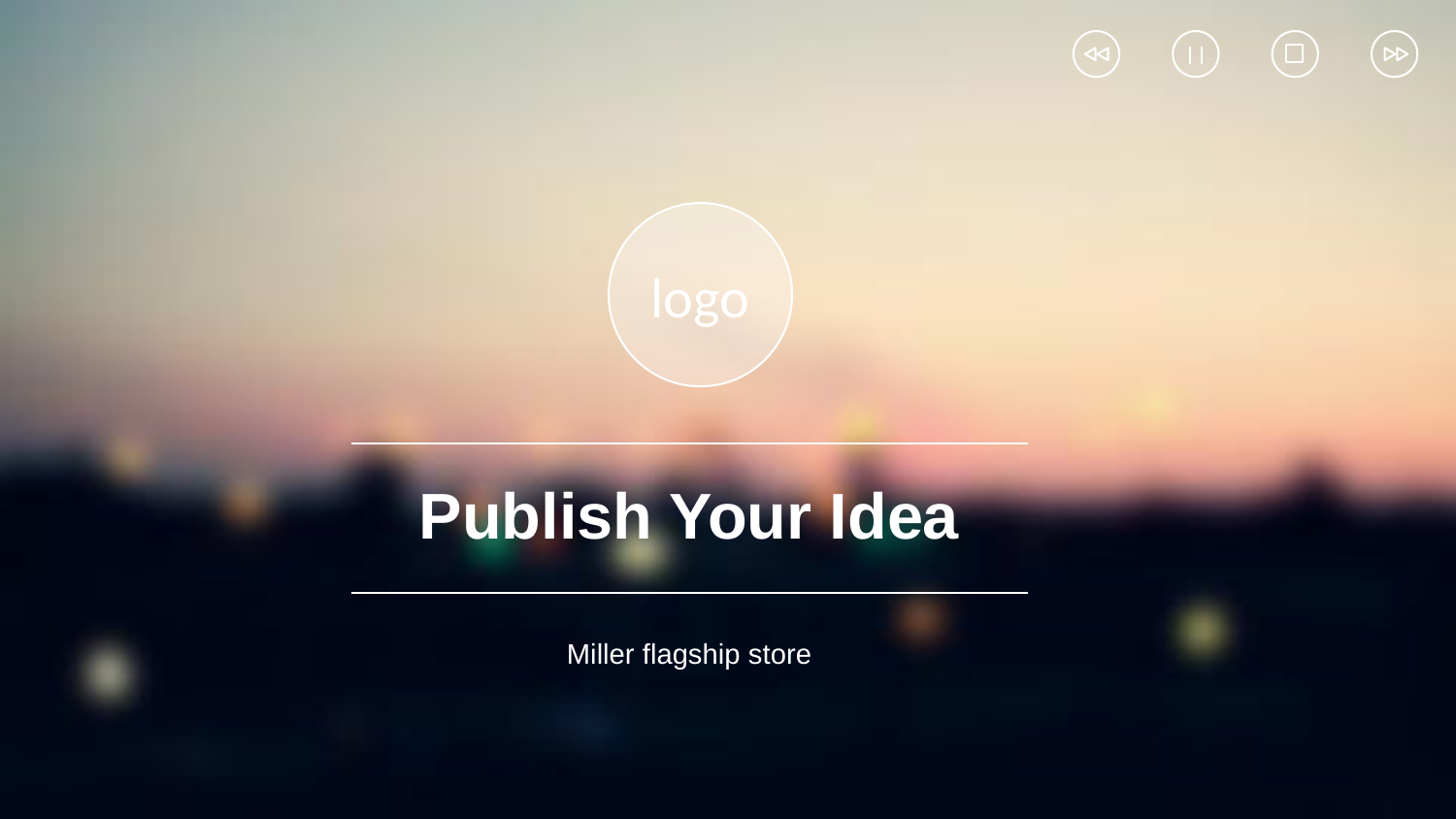

logo
Publish Your Idea
Miller flagship store